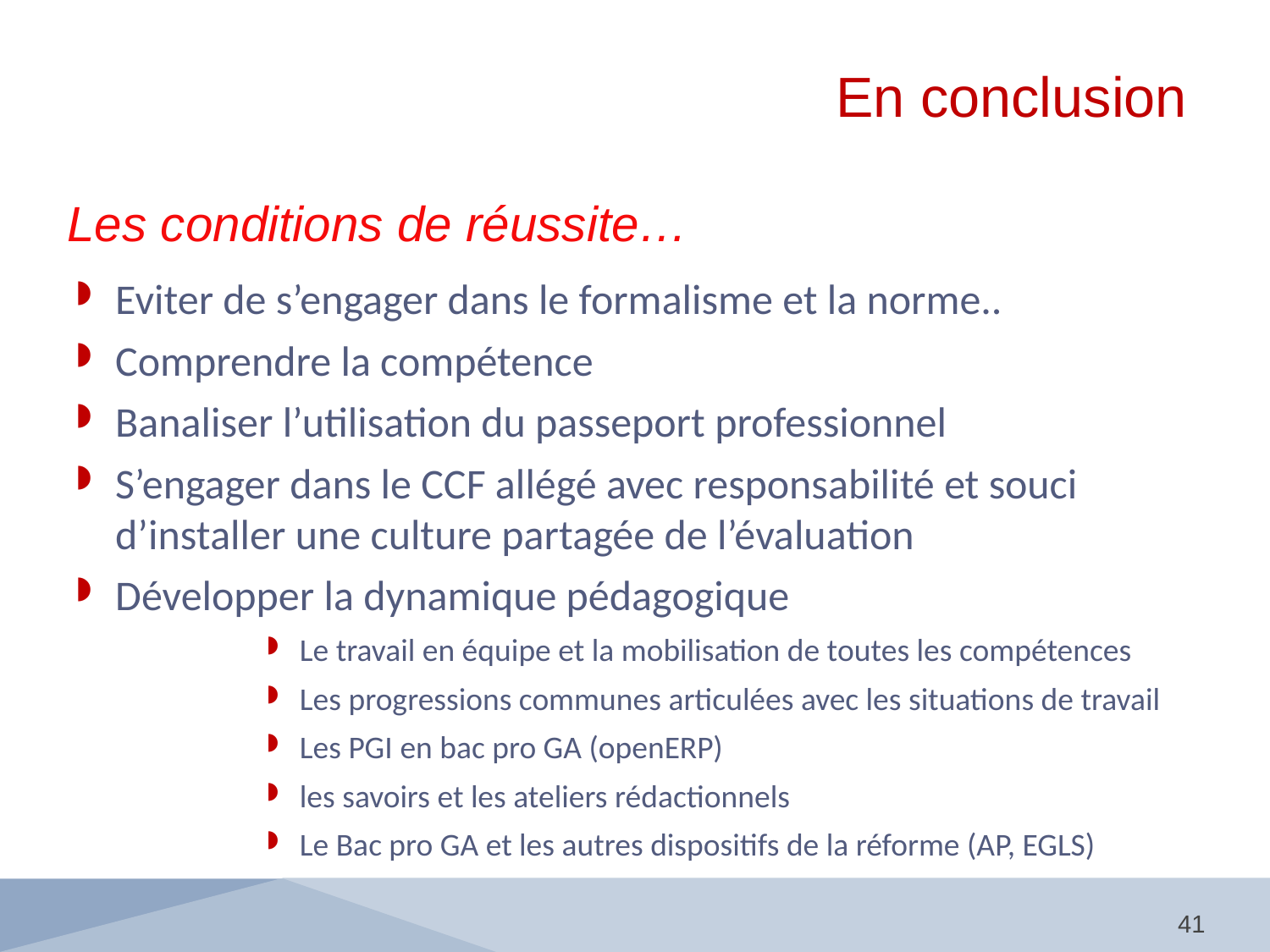

En conclusion
Les conditions de réussite…
Eviter de s’engager dans le formalisme et la norme..
Comprendre la compétence
Banaliser l’utilisation du passeport professionnel
S’engager dans le CCF allégé avec responsabilité et souci d’installer une culture partagée de l’évaluation
Développer la dynamique pédagogique
Le travail en équipe et la mobilisation de toutes les compétences
Les progressions communes articulées avec les situations de travail
Les PGI en bac pro GA (openERP)
les savoirs et les ateliers rédactionnels
Le Bac pro GA et les autres dispositifs de la réforme (AP, EGLS)
41